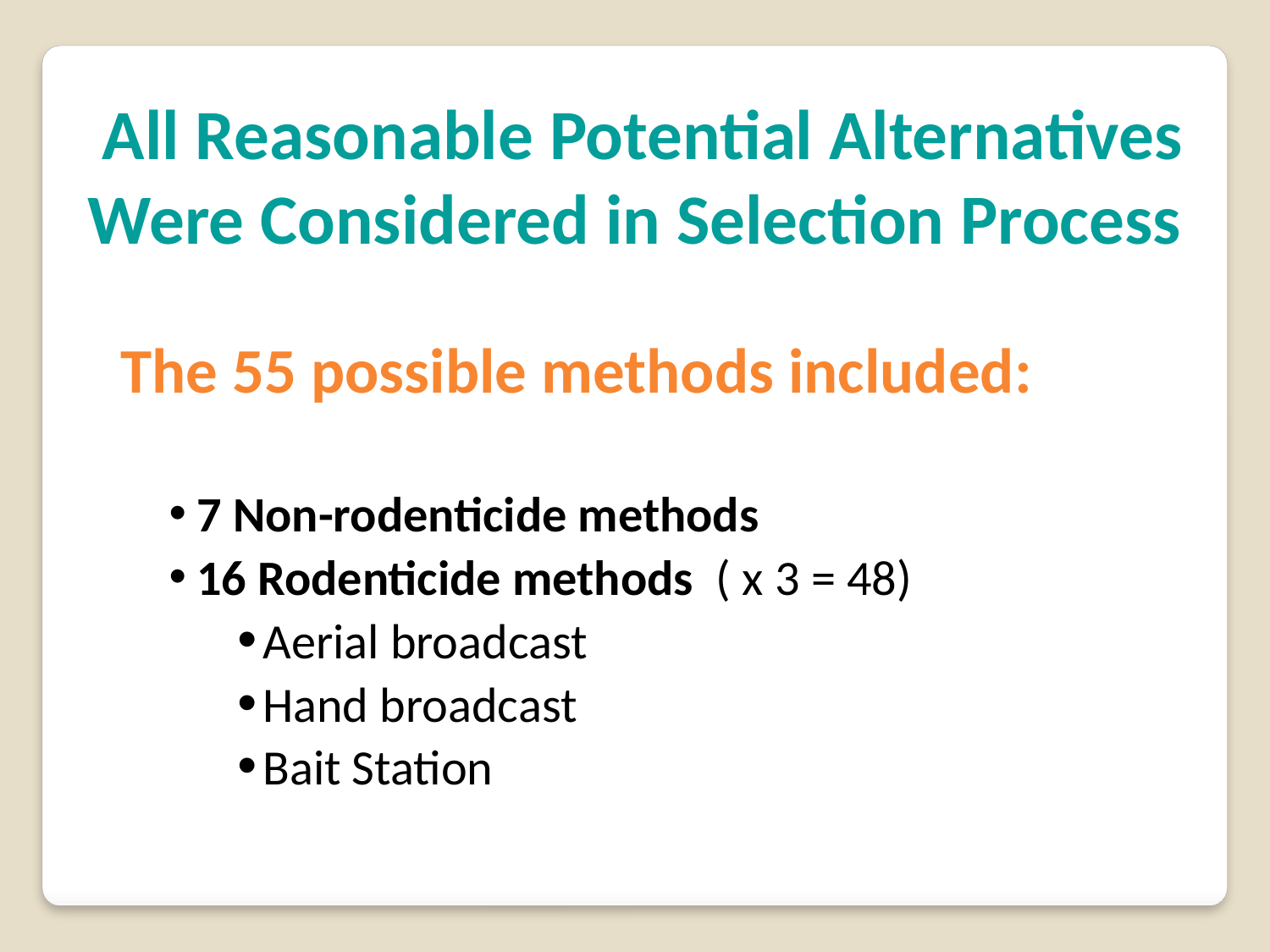

All Reasonable Potential Alternatives Were Considered in Selection Process
The 55 possible methods included:

7 Non-rodenticide methods
16 Rodenticide methods  ( x 3 = 48)
Aerial broadcast
Hand broadcast
Bait Station